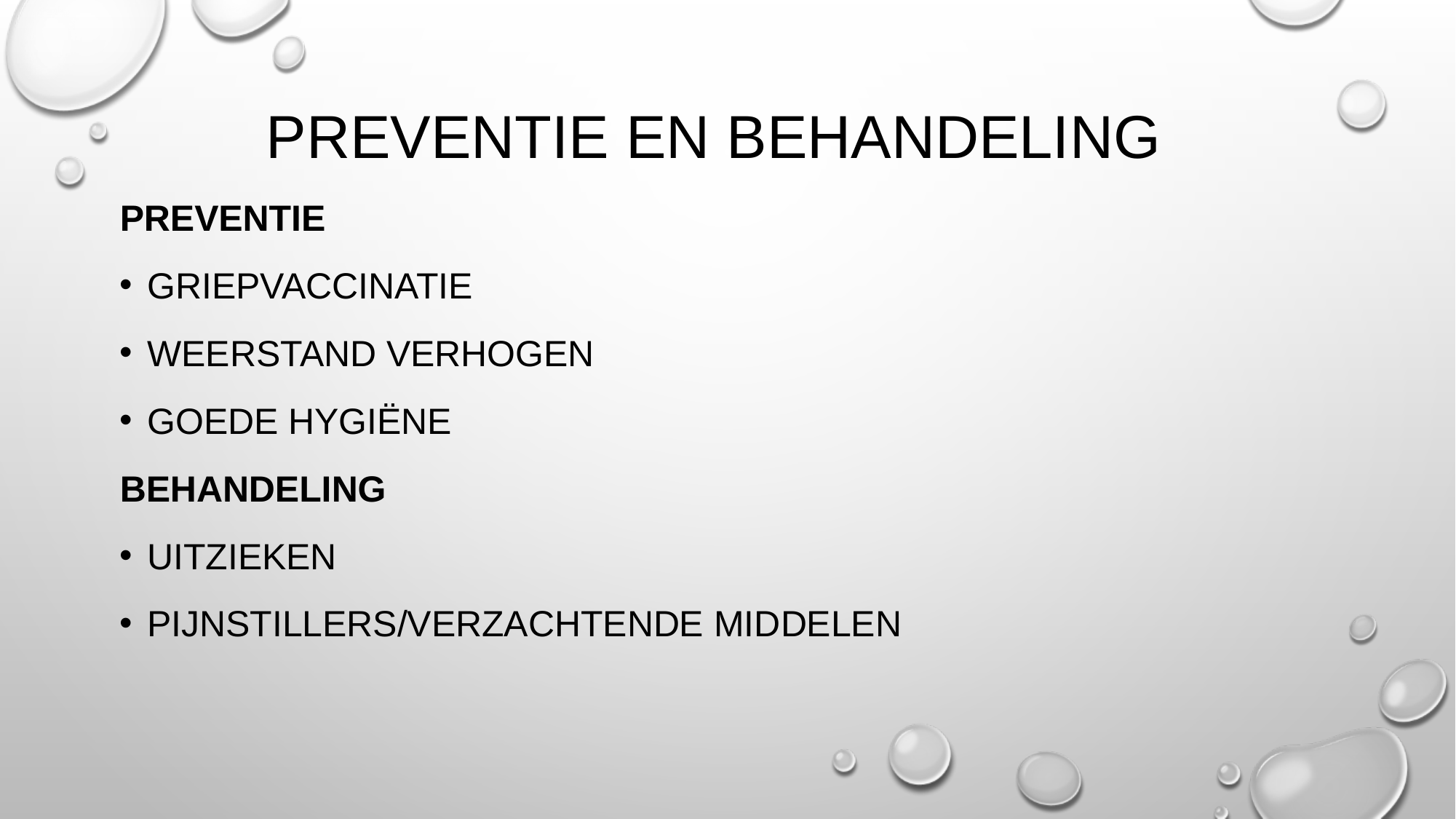

# Preventie en behandeling
Preventie
Griepvaccinatie
Weerstand verhogen
Goede hygiëne
Behandeling
Uitzieken
Pijnstillers/verzachtende middelen